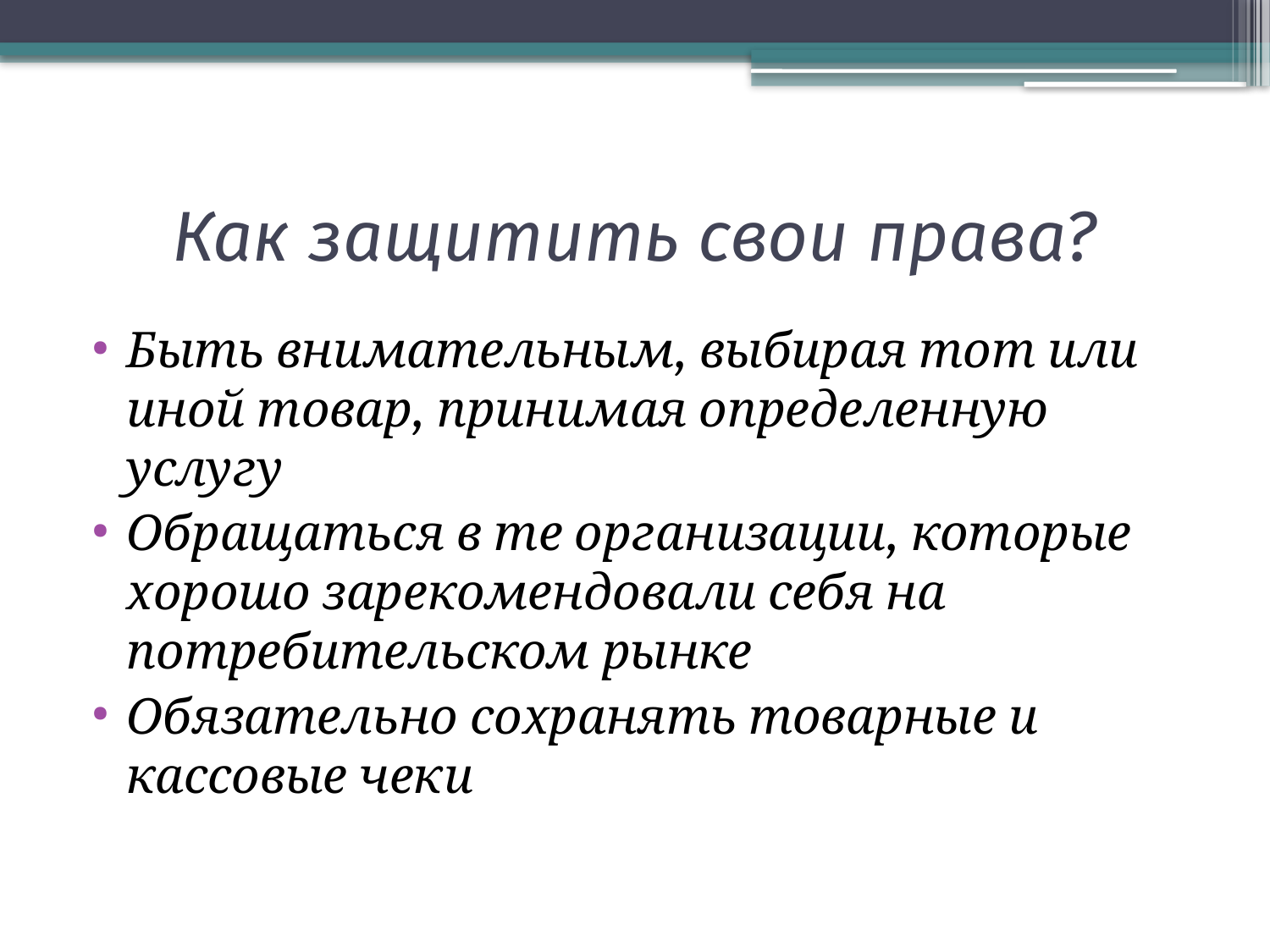

# Как защитить свои права?
Быть внимательным, выбирая тот или иной товар, принимая определенную услугу
Обращаться в те организации, которые хорошо зарекомендовали себя на потребительском рынке
Обязательно сохранять товарные и кассовые чеки